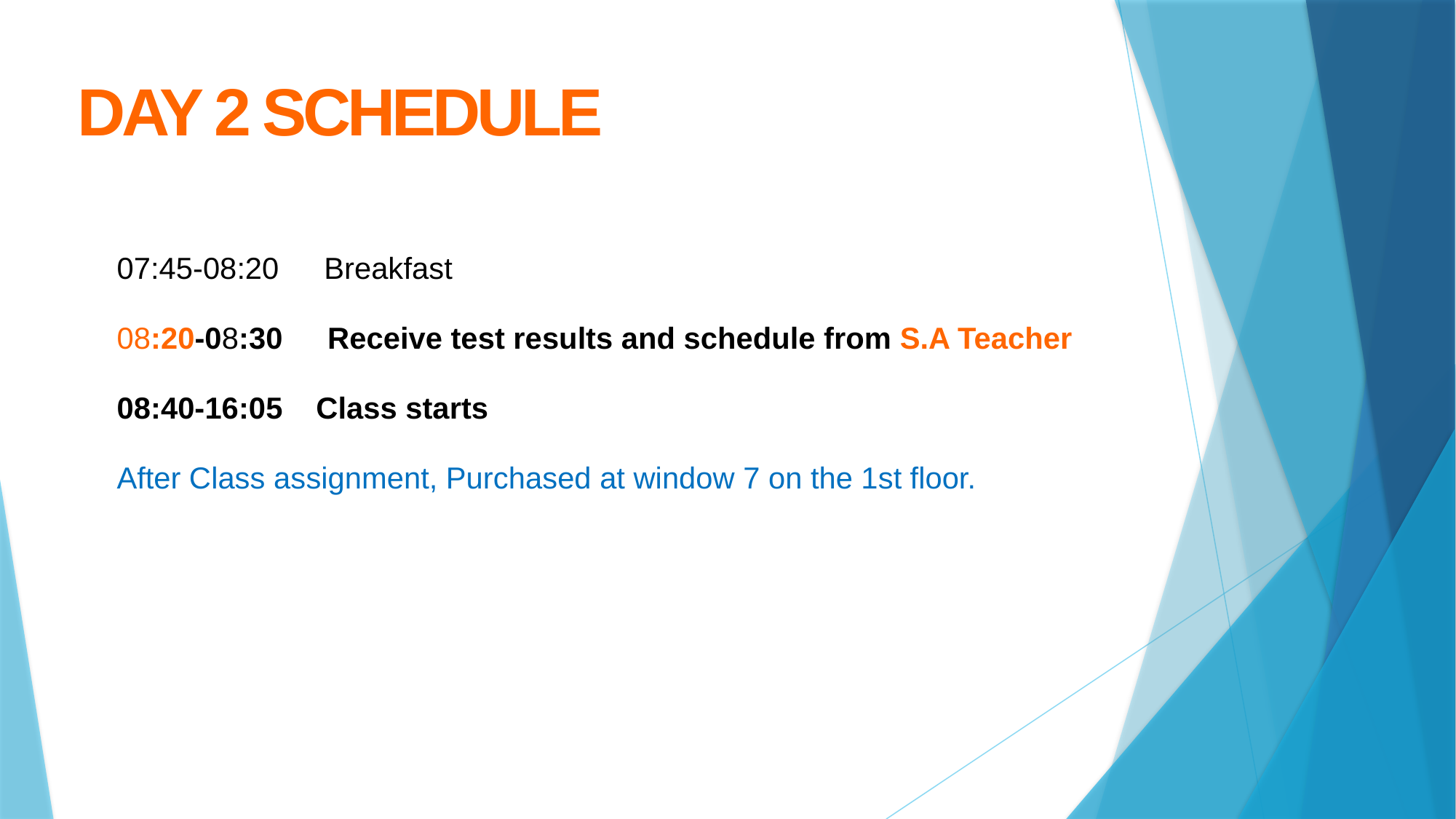

Day 2 schedule
07:45-08:20　Breakfast
08:20-08:30　Receive test results and schedule from S.A Teacher
08:40-16:05    Class starts
After Class assignment, Purchased at window 7 on the 1st floor.